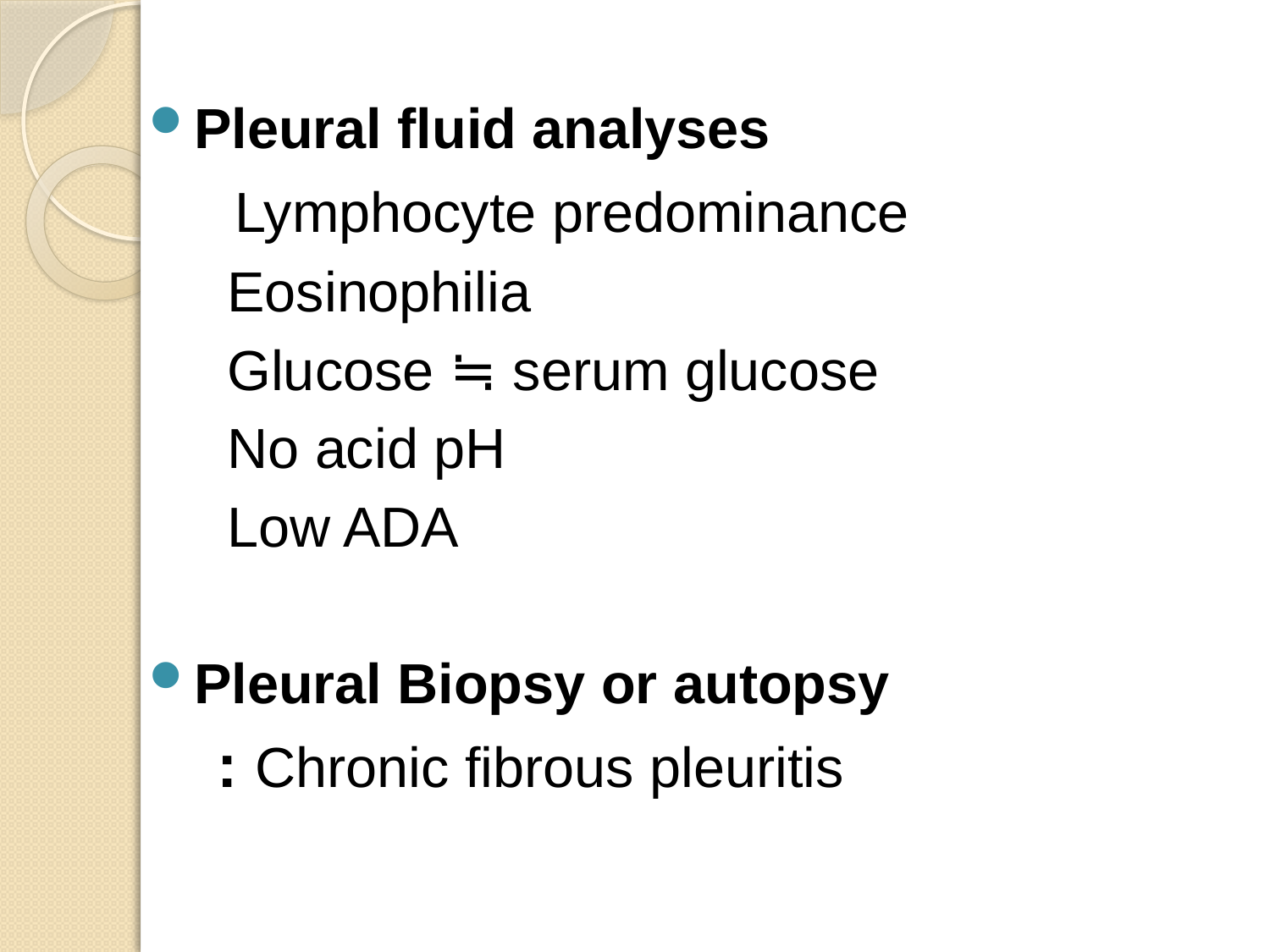

Pleural fluid analyses
     Lymphocyte predominance
     Eosinophilia
     Glucose ≒ serum glucose
     No acid pH
     Low ADA

Pleural Biopsy or autopsy
    : Chronic fibrous pleuritis